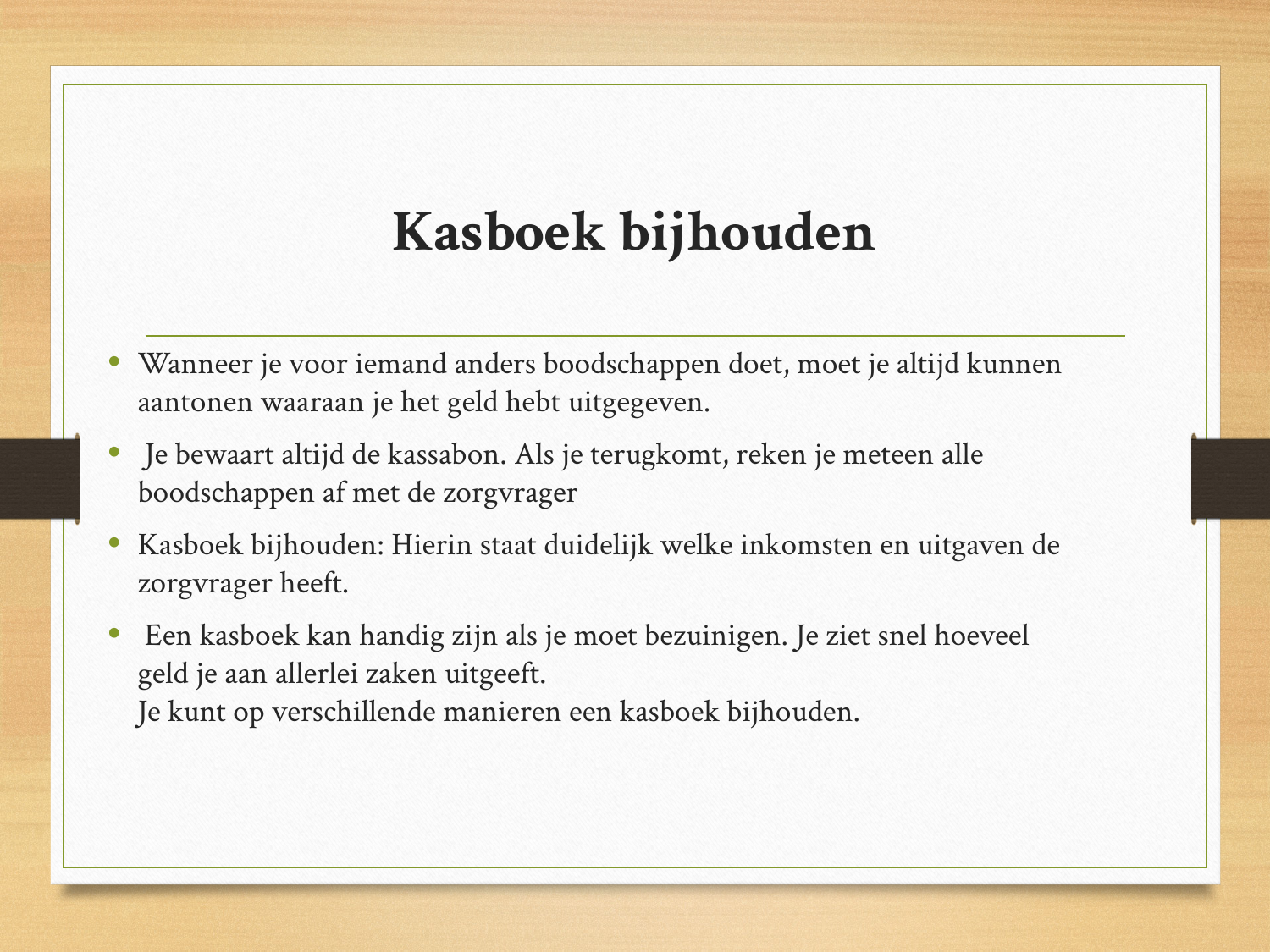

# Kasboek bijhouden
Wanneer je voor iemand anders boodschappen doet, moet je altijd kunnen aantonen waaraan je het geld hebt uitgegeven.
 Je bewaart altijd de kassabon. Als je terugkomt, reken je meteen alle boodschappen af met de zorgvrager
Kasboek bijhouden: Hierin staat duidelijk welke inkomsten en uitgaven de zorgvrager heeft.
 Een kasboek kan handig zijn als je moet bezuinigen. Je ziet snel hoeveel geld je aan allerlei zaken uitgeeft.
Je kunt op verschillende manieren een kasboek bijhouden.